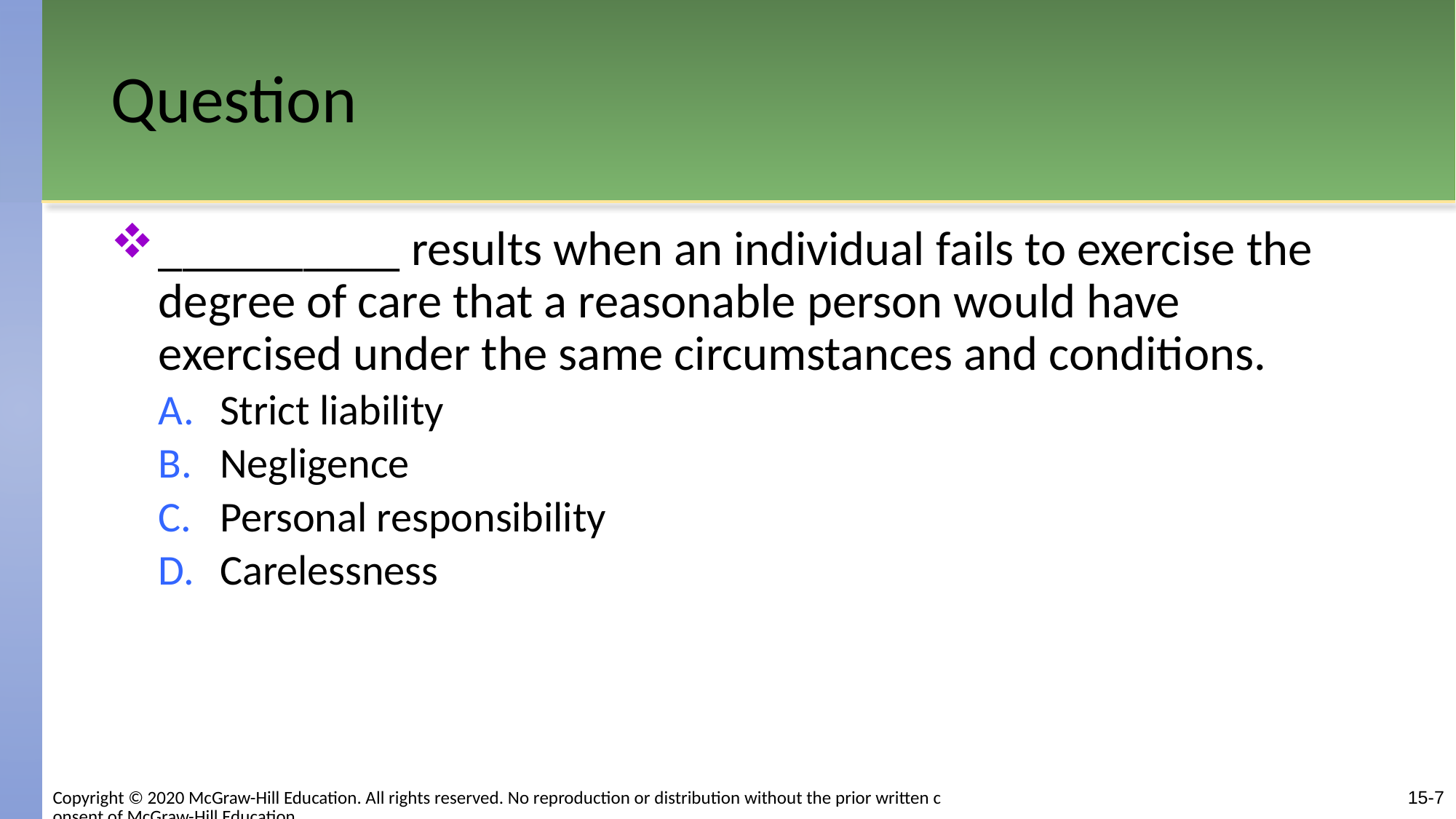

# Question
__________ results when an individual fails to exercise the degree of care that a reasonable person would have exercised under the same circumstances and conditions.
Strict liability
Negligence
Personal responsibility
Carelessness
15-7
Copyright © 2020 McGraw-Hill Education. All rights reserved. No reproduction or distribution without the prior written consent of McGraw-Hill Education.